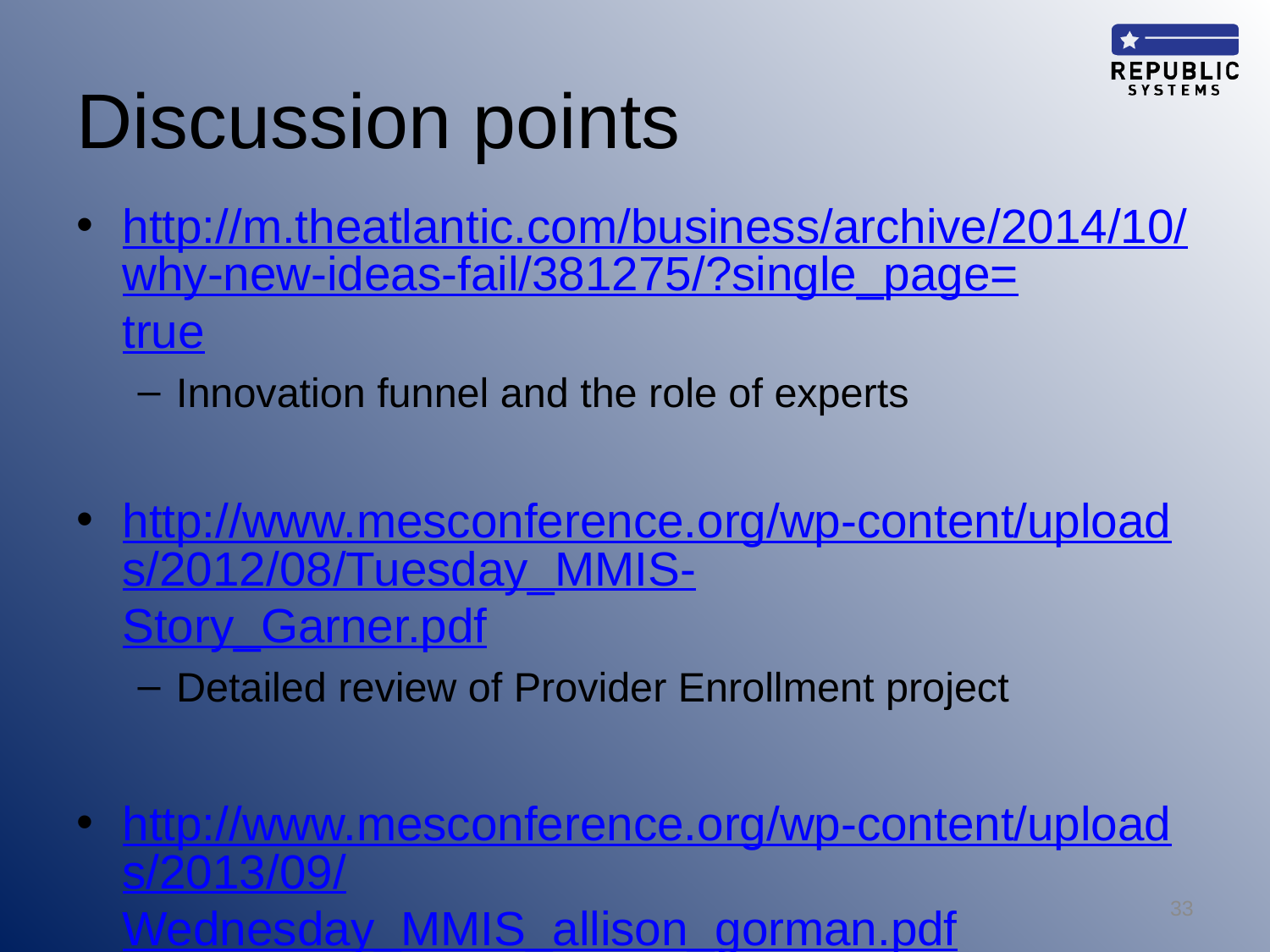

# Discussion points
http://m.theatlantic.com/business/archive/2014/10/why-new-ideas-fail/381275/?single_page=true
Innovation funnel and the role of experts

http://www.mesconference.org/wp-content/uploads/2012/08/Tuesday_MMIS-Story_Garner.pdf
Detailed review of Provider Enrollment project

http://www.mesconference.org/wp-content/uploads/2013/09/Wednesday_MMIS_allison_gorman.pdf
The future of MMIS

33